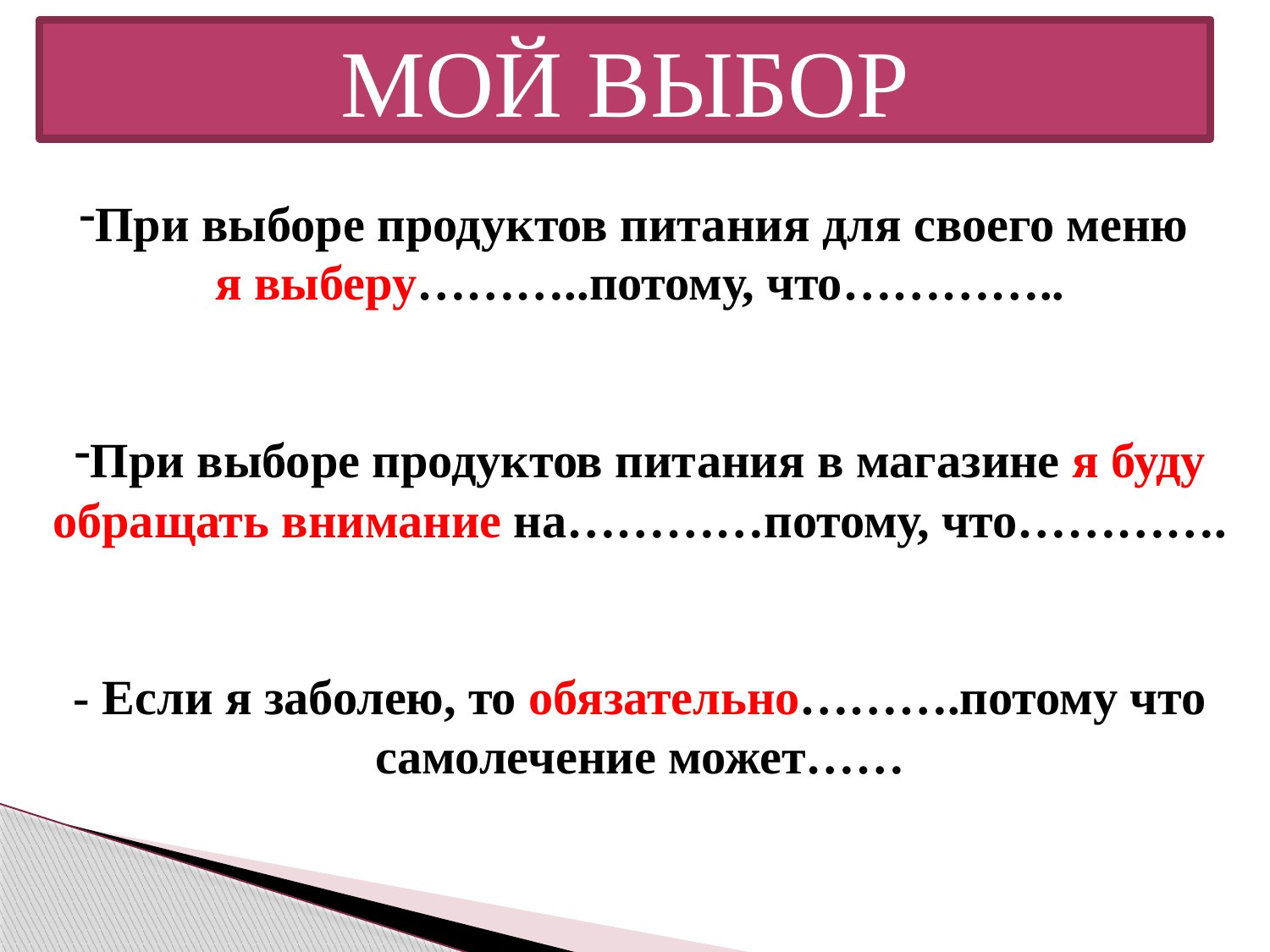

МОЙ ВЫБОР
При выборе продуктов питания для своего меню
я выберу………..потому, что…………..

При выборе продуктов питания в магазине я буду обращать внимание на…………потому, что………….

- Если я заболею, то обязательно……….потому что самолечение может……